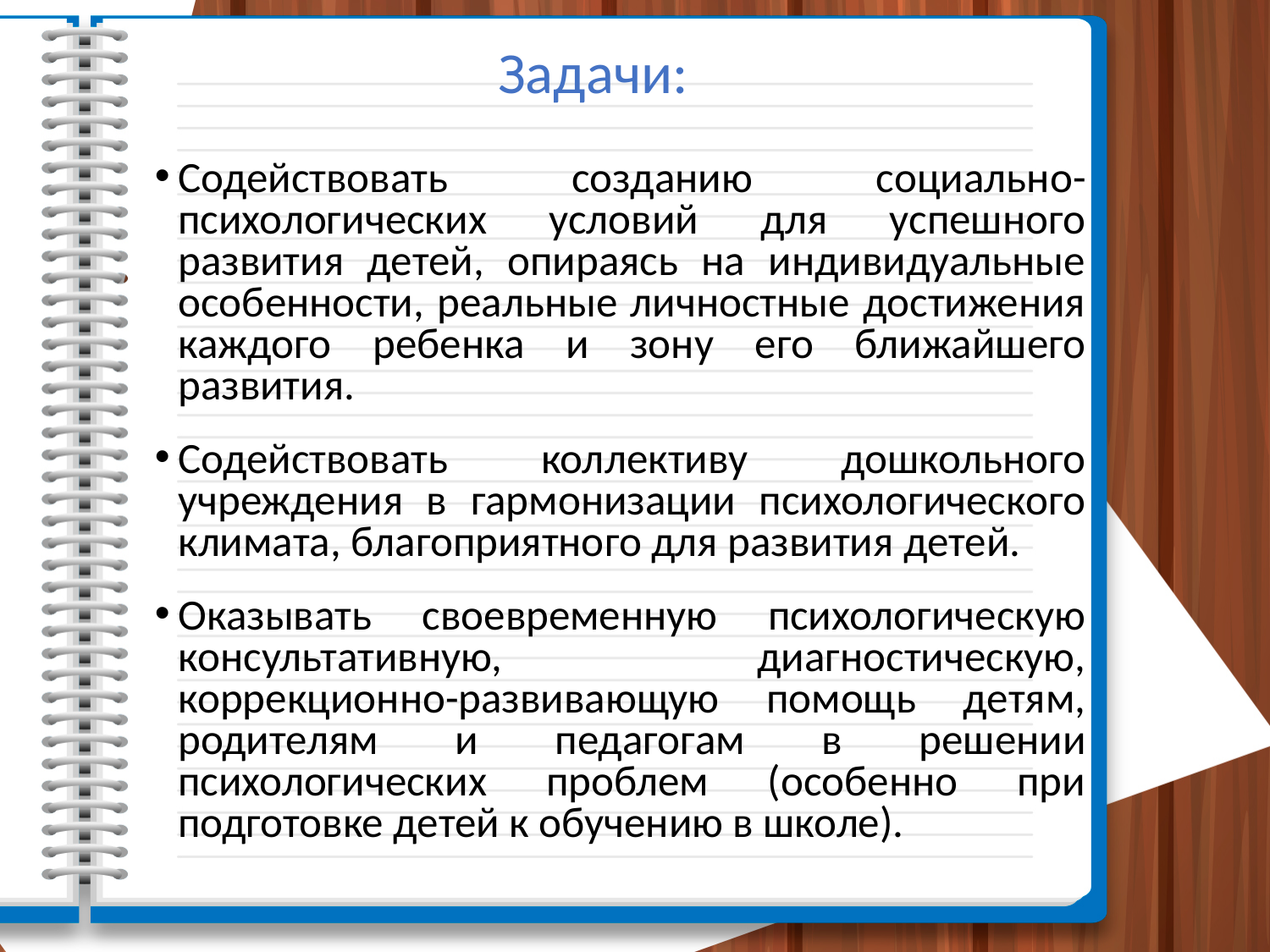

# Задачи:
Содействовать созданию социально-психологических условий для успешного развития детей, опираясь на индивидуальные особенности, реальные личностные достижения каждого ребенка и зону его ближайшего развития.

Содействовать коллективу дошкольного учреждения в гармонизации психологического климата, благоприятного для развития детей.

Оказывать своевременную психологическую консультативную, диагностическую, коррекционно-развивающую помощь детям, родителям и педагогам в решении психологических проблем (особенно при подготовке детей к обучению в школе).